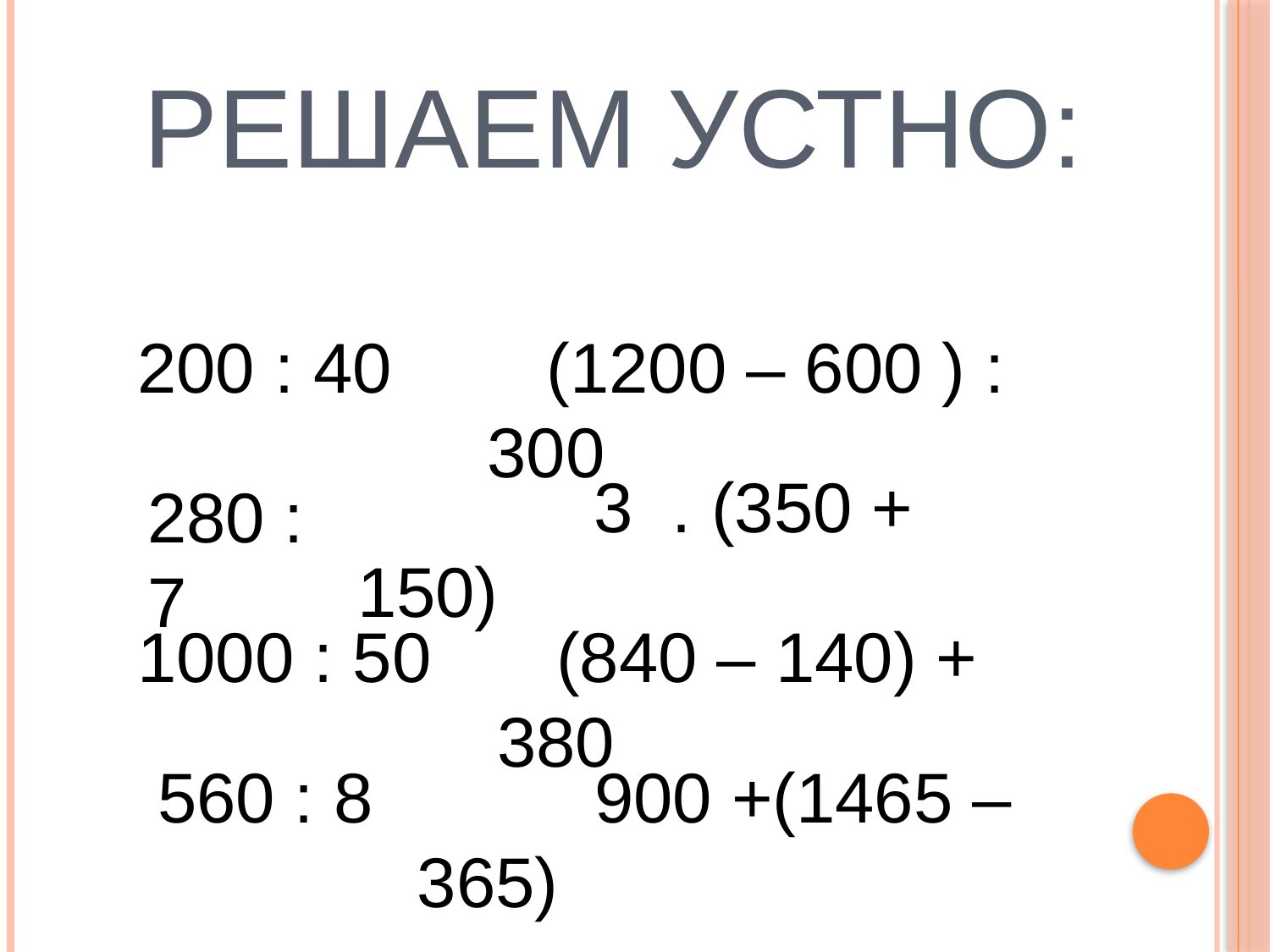

# Решаем устно:
200 : 40
   (1200 – 600 ) : 300
            3  . (350 + 150)
280 : 7
1000 : 50
   (840 – 140) + 380
560 : 8
         900 +(1465 – 365)